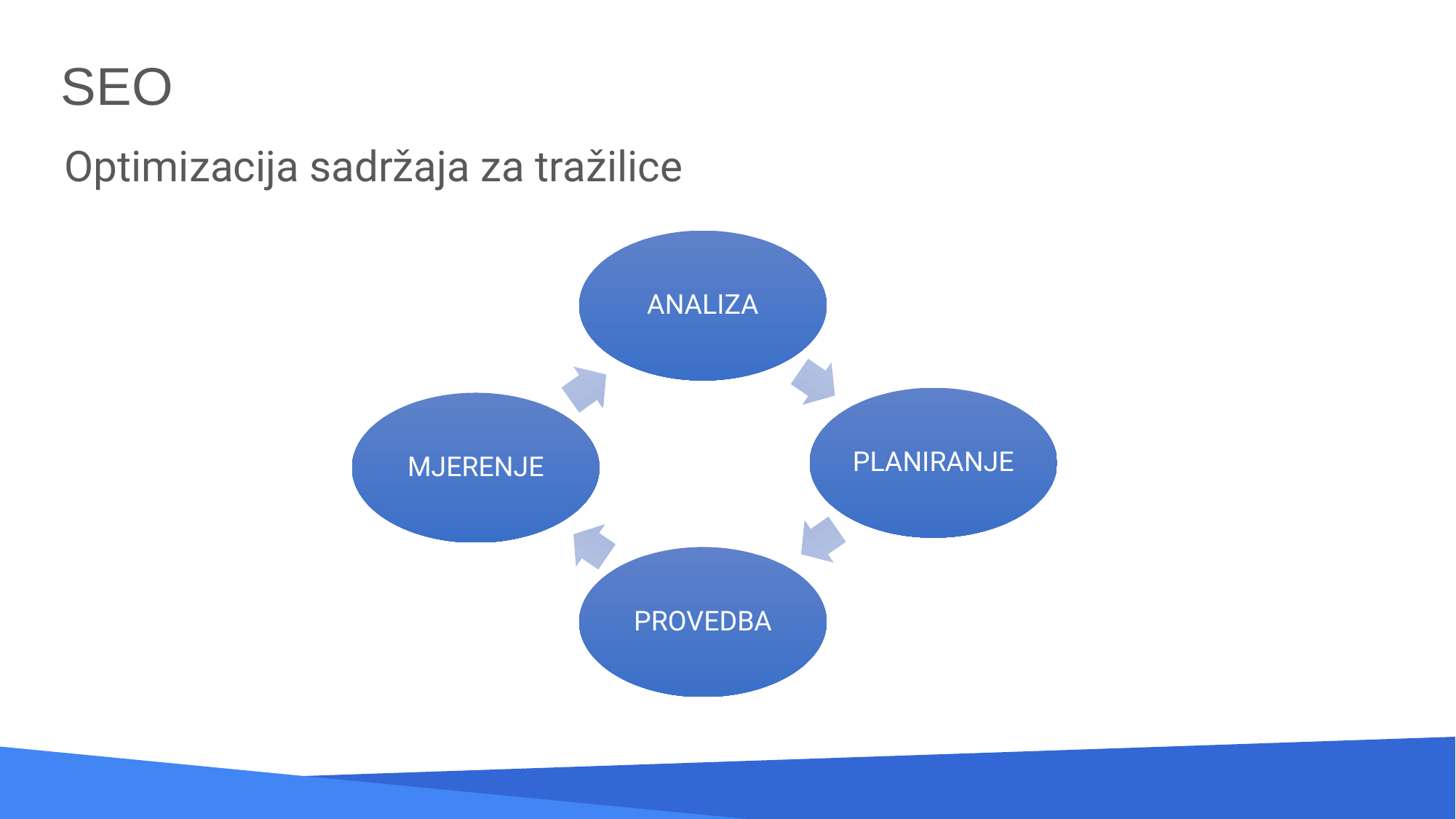

SEO
Optimizacija sadržaja za tražilice

ANALIZA

PLANIRANJE
MJERENJE

PROVEDBA